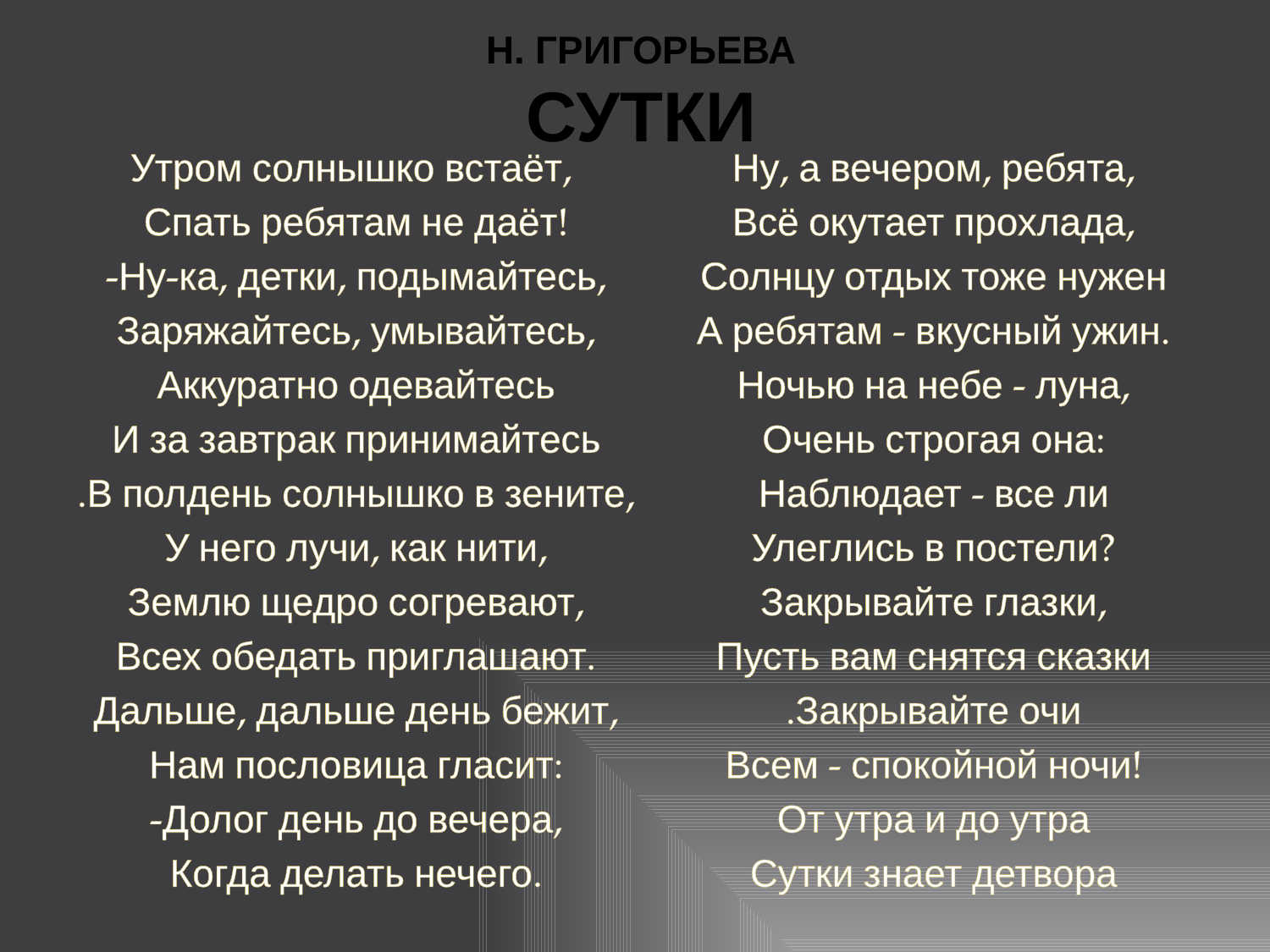

# Н. Григорьева СУТКИ
Утром солнышко встаёт,
Спать ребятам не даёт!
-Ну-ка, детки, подымайтесь,
Заряжайтесь, умывайтесь,
Аккуратно одевайтесь
И за завтрак принимайтесь
.В полдень солнышко в зените,
У него лучи, как нити,
Землю щедро согревают,
Всех обедать приглашают.
Дальше, дальше день бежит,
Нам пословица гласит:
-Долог день до вечера,
Когда делать нечего.

Ну, а вечером, ребята,
Всё окутает прохлада,
Солнцу отдых тоже нужен
А ребятам - вкусный ужин.
Ночью на небе - луна,
Очень строгая она:
Наблюдает - все ли
Улеглись в постели?
Закрывайте глазки,
Пусть вам снятся сказки
.Закрывайте очи
Всем - спокойной ночи!
От утра и до утра
Сутки знает детвора